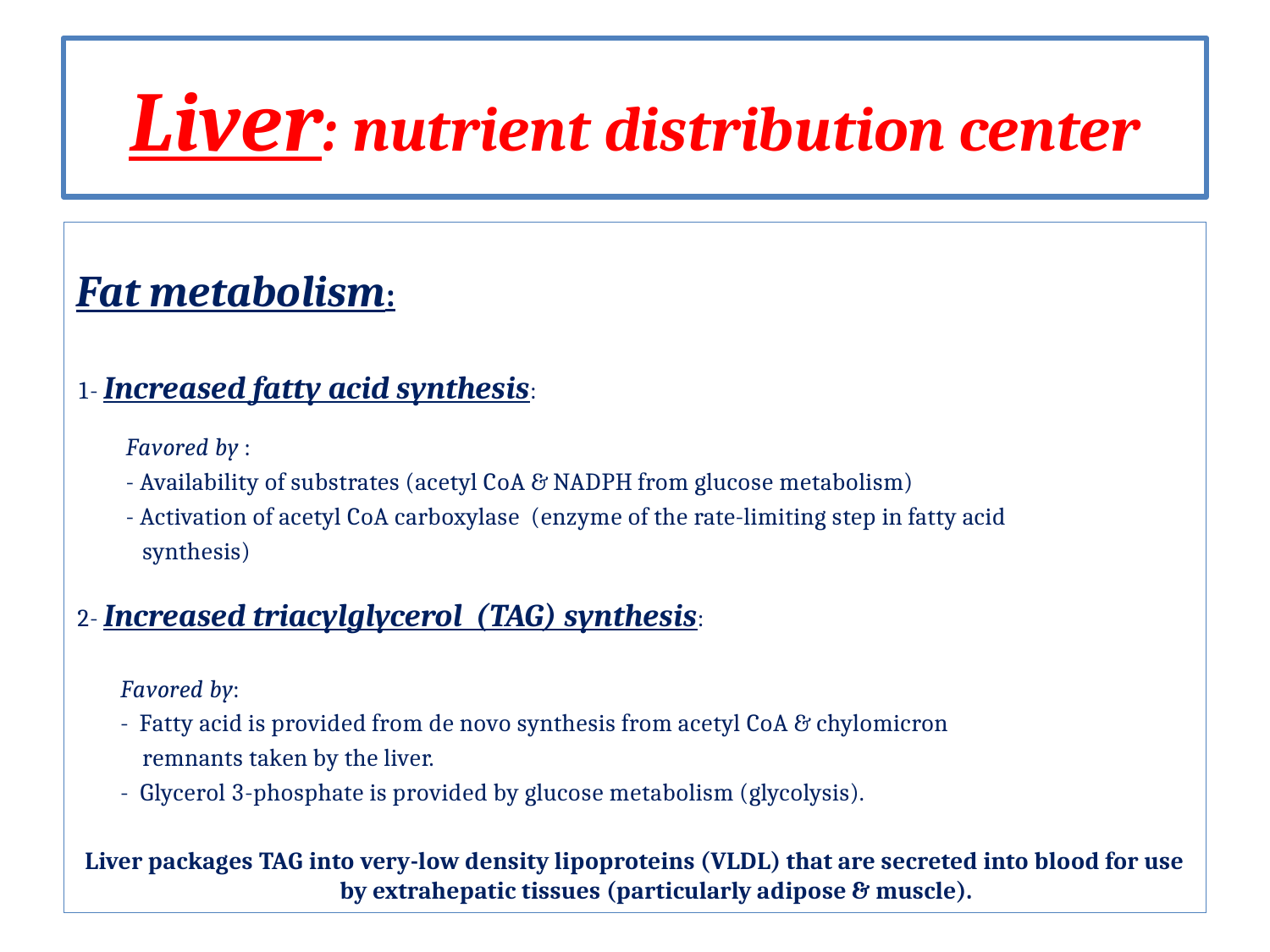

# Liver: nutrient distribution center

Fat metabolism:

1- Increased fatty acid synthesis:

         Favored by :
         - Availability of substrates (acetyl CoA & NADPH from glucose metabolism)
         - Activation of acetyl CoA carboxylase  (enzyme of the rate-limiting step in fatty acid
            synthesis)

2- Increased triacylglycerol  (TAG) synthesis:

        Favored by:
        -  Fatty acid is provided from de novo synthesis from acetyl CoA & chylomicron
            remnants taken by the liver.
        -  Glycerol 3-phosphate is provided by glucose metabolism (glycolysis).

Liver packages TAG into very-low density lipoproteins (VLDL) that are secreted into blood for use by extrahepatic tissues (particularly adipose & muscle).